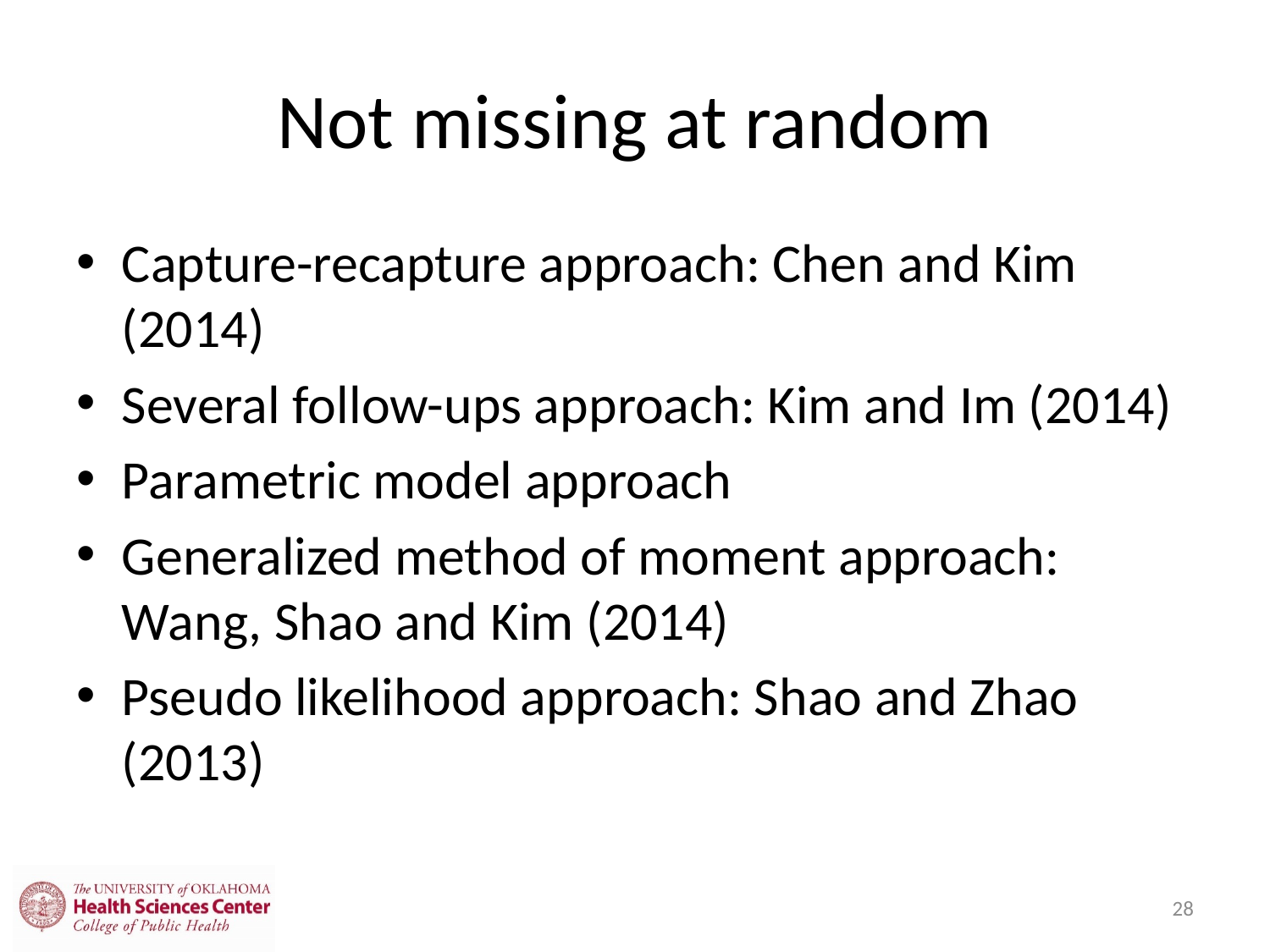

# Not missing at random
Capture-recapture approach: Chen and Kim (2014)
Several follow-ups approach: Kim and Im (2014)
Parametric model approach
Generalized method of moment approach: Wang, Shao and Kim (2014)
Pseudo likelihood approach: Shao and Zhao (2013)
28